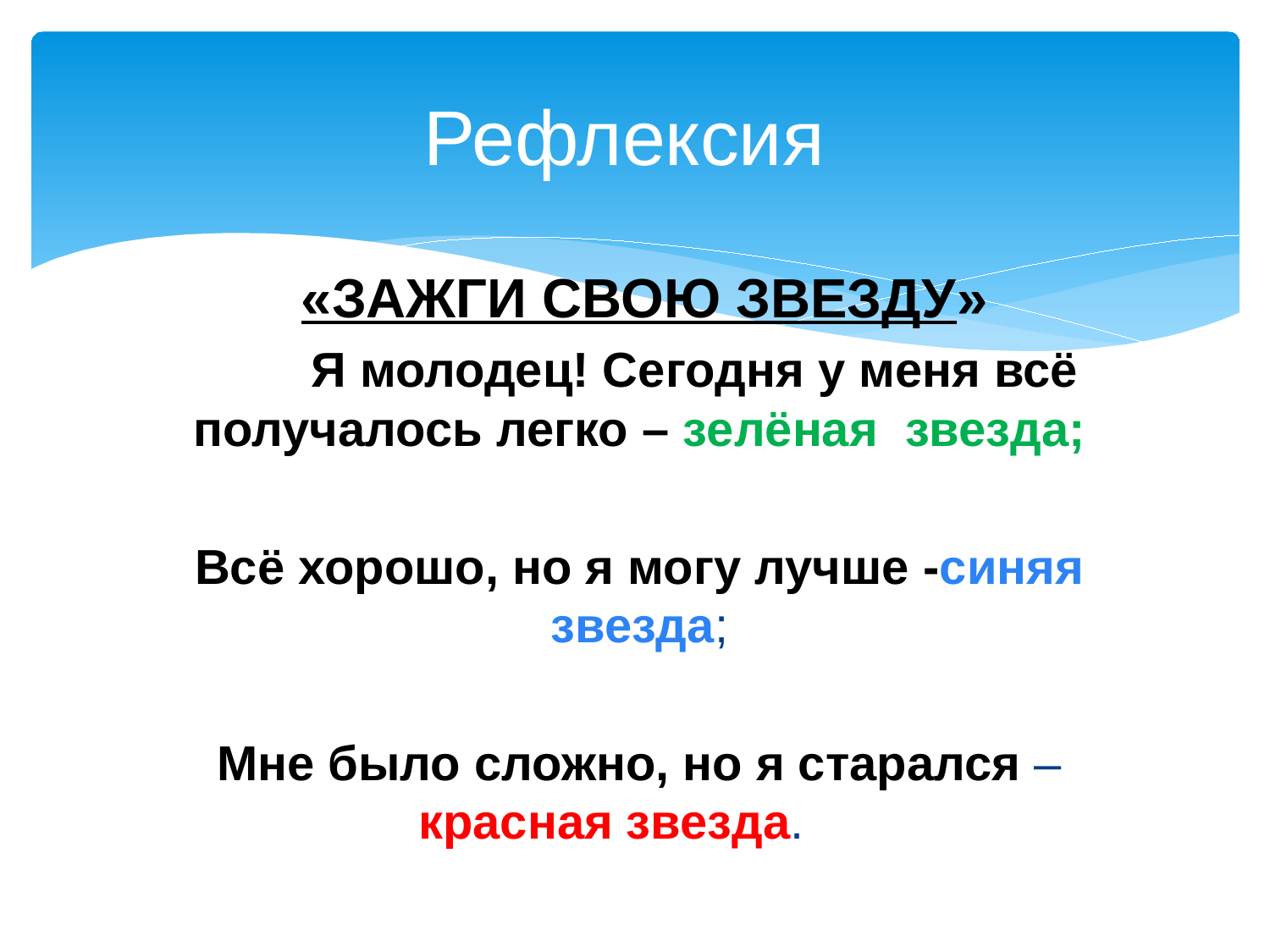

# Рефлексия
 «ЗАЖГИ СВОЮ ЗВЕЗДУ»
	Я молодец! Сегодня у меня всё получалось легко – зелёная  звезда;

Всё хорошо, но я могу лучше -синяя звезда;

Мне было сложно, но я старался – красная звезда.